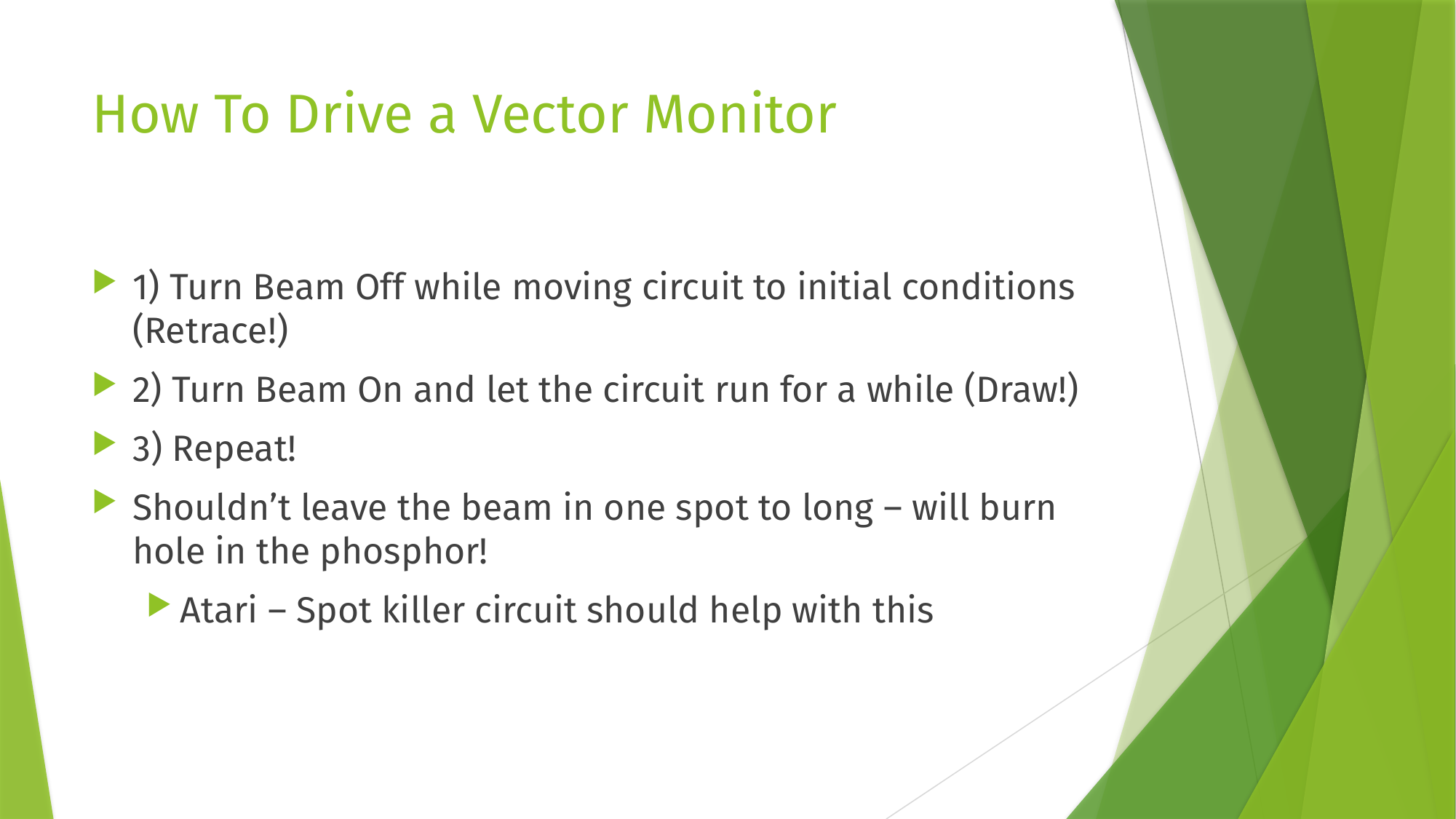

# How To Drive a Vector Monitor
1) Turn Beam Off while moving circuit to initial conditions (Retrace!)
2) Turn Beam On and let the circuit run for a while (Draw!)
3) Repeat!
Shouldn’t leave the beam in one spot to long – will burn hole in the phosphor!
Atari – Spot killer circuit should help with this